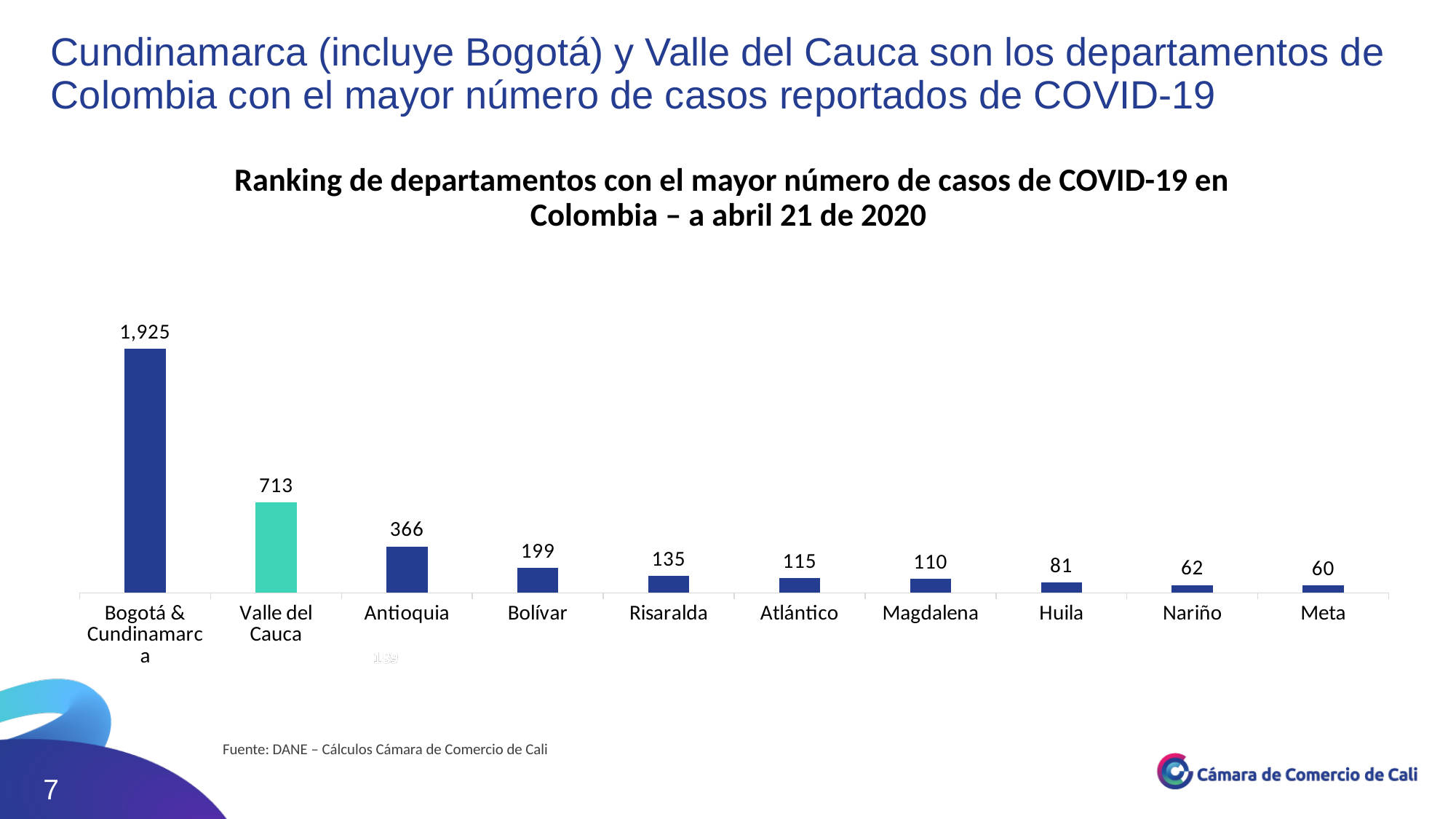

Cundinamarca (incluye Bogotá) y Valle del Cauca son los departamentos de Colombia con el mayor número de casos reportados de COVID-19
Ranking de departamentos con el mayor número de casos de COVID-19 en Colombia – a abril 21 de 2020

### Chart

| Category | Serie 1 |
|---|---|
| Bogotá & Cundinamarca | 1925.0 |
| Valle del Cauca | 713.0 |
| Antioquia | 366.0 |
| Bolívar | 199.0 |
| Risaralda | 135.0 |
| Atlántico | 115.0 |
| Magdalena | 110.0 |
| Huila | 81.0 |
| Nariño | 62.0 |
| Meta | 60.0 |
Fuente: DANE – Cálculos Cámara de Comercio de Cali